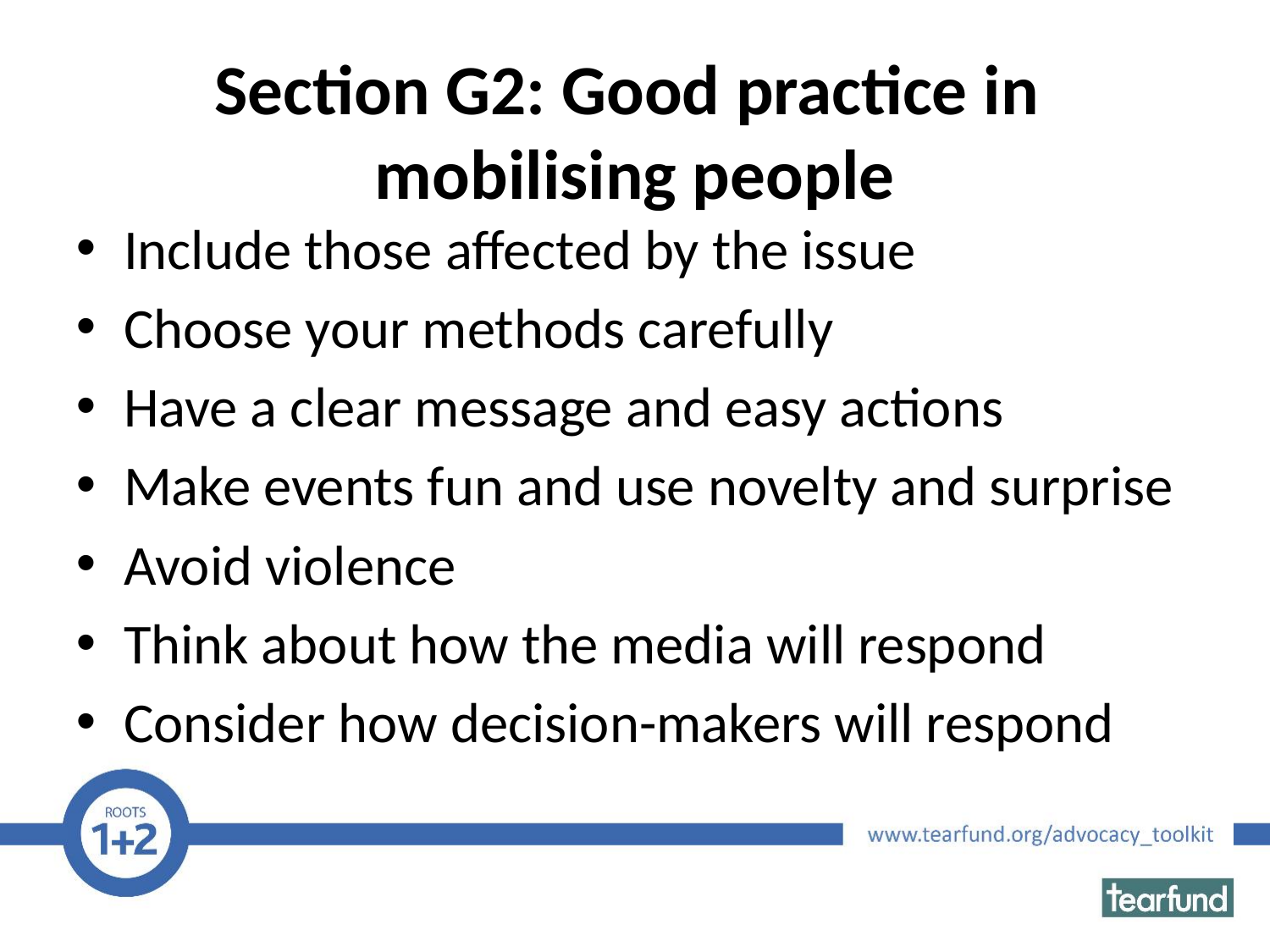

# Section G2: Good practice in mobilising people
Include those affected by the issue
Choose your methods carefully
Have a clear message and easy actions
Make events fun and use novelty and surprise
Avoid violence
Think about how the media will respond
Consider how decision-makers will respond